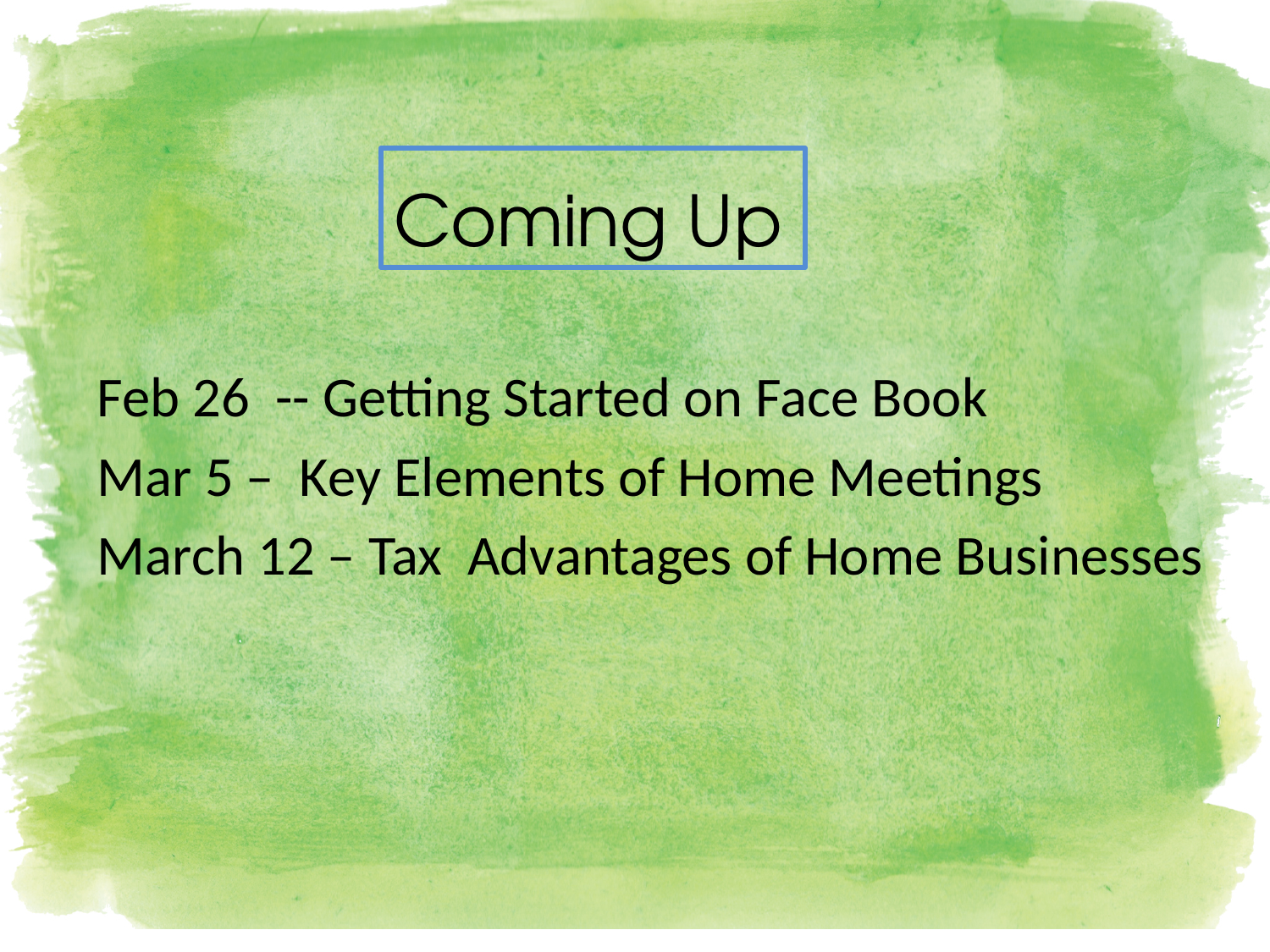

# Coming Up
Feb 26  -- Getting Started on Face Book
Mar 5 –  Key Elements of Home Meetings
March 12 – Tax  Advantages of Home Businesses